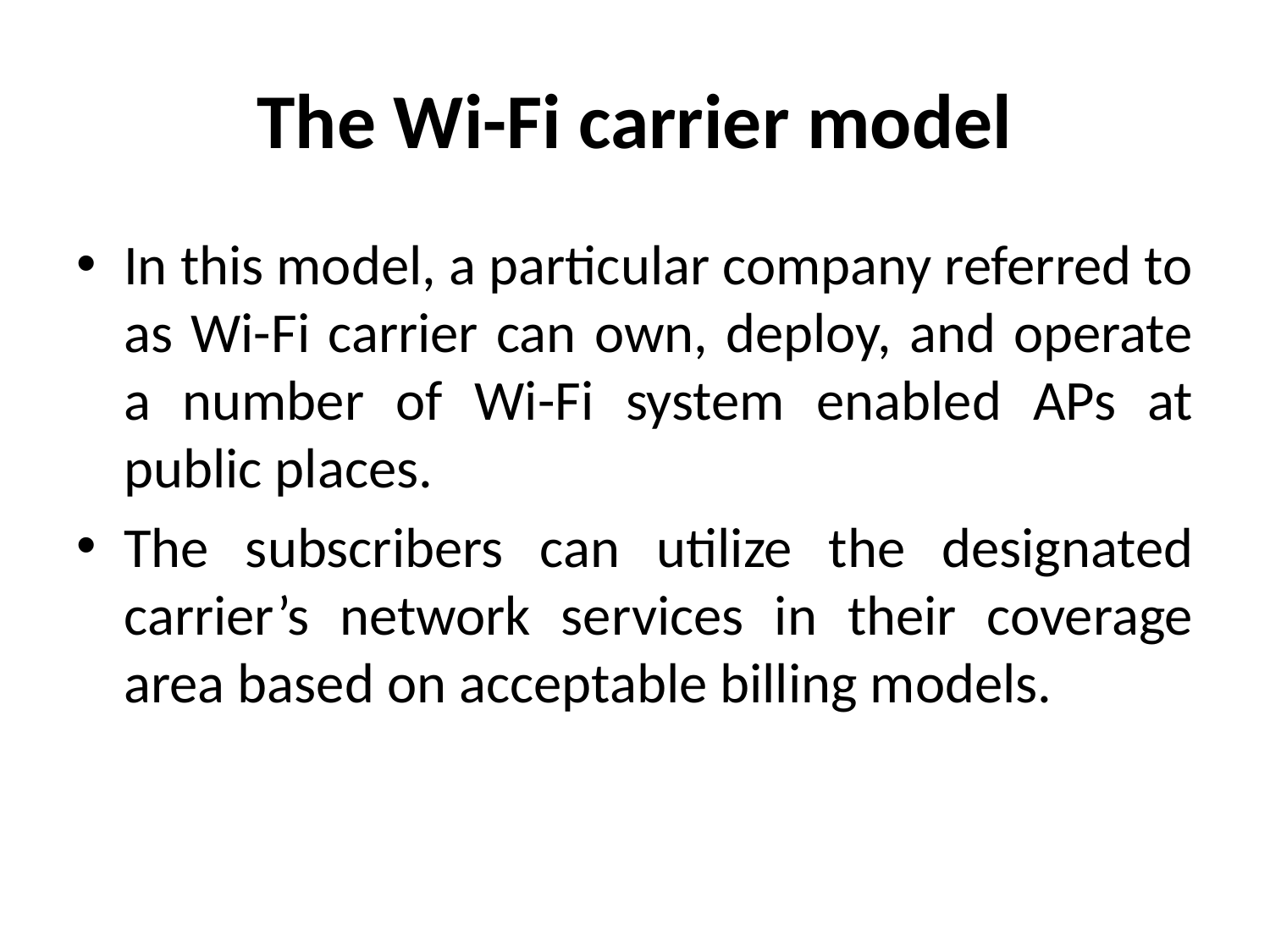

# The Wi-Fi carrier model
In this model, a particular company referred to as Wi-Fi carrier can own, deploy, and operate a number of Wi-Fi system enabled APs at public places.
The subscribers can utilize the designated carrier’s network services in their coverage area based on acceptable billing models.